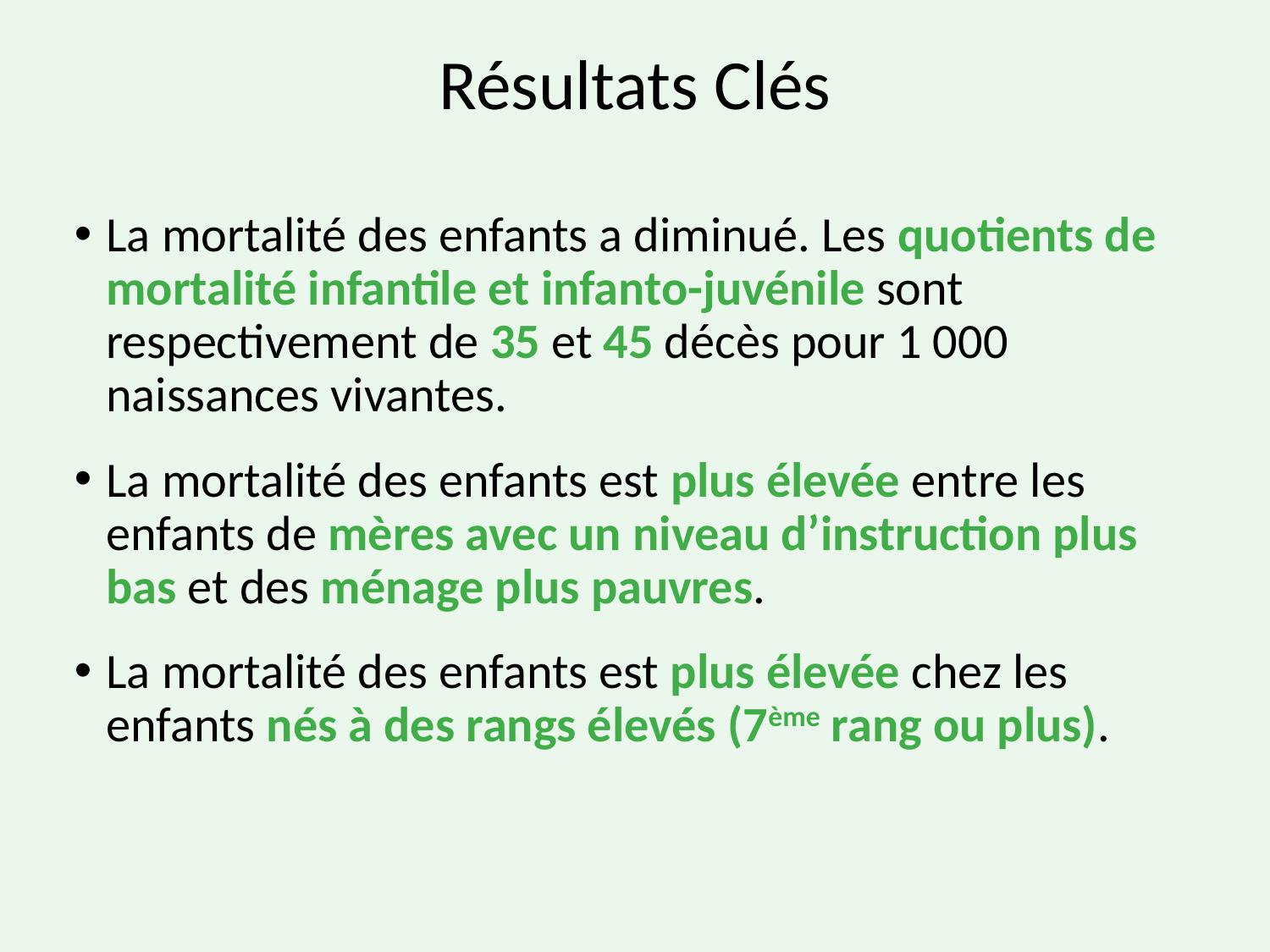

# Résultats Clés
La mortalité des enfants a diminué. Les quotients de mortalité infantile et infanto-juvénile sont respectivement de 35 et 45 décès pour 1 000 naissances vivantes.
La mortalité des enfants est plus élevée entre les enfants de mères avec un niveau d’instruction plus bas et des ménage plus pauvres.
La mortalité des enfants est plus élevée chez les enfants nés à des rangs élevés (7ème rang ou plus).